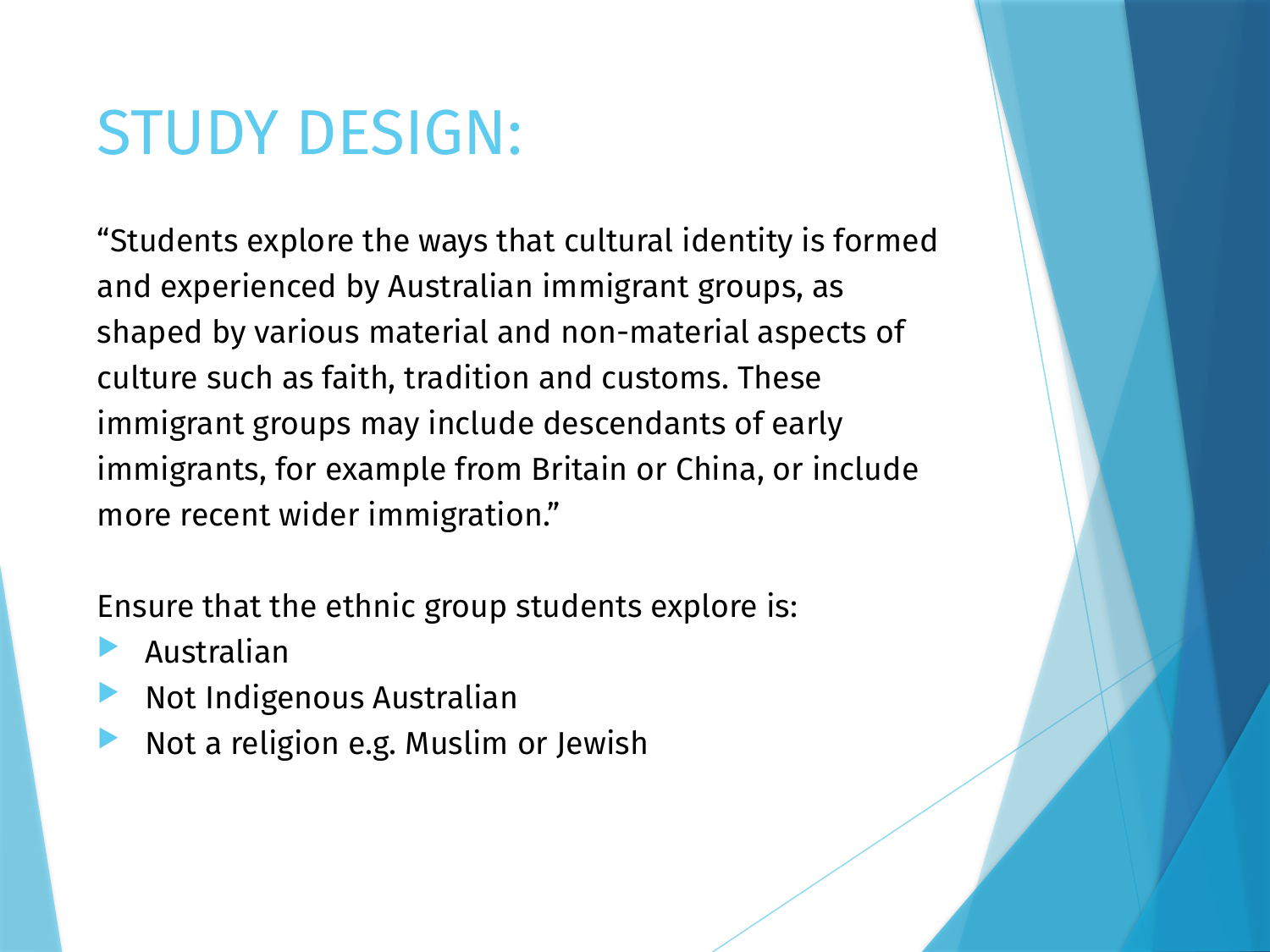

# STUDY DESIGN:
“Students explore the ways that cultural identity is formed and experienced by Australian immigrant groups, as shaped by various material and non-material aspects of culture such as faith, tradition and customs. These immigrant groups may include descendants of early immigrants, for example from Britain or China, or include more recent wider immigration.”

Ensure that the ethnic group students explore is:
Australian
Not Indigenous Australian
Not a religion e.g. Muslim or Jewish